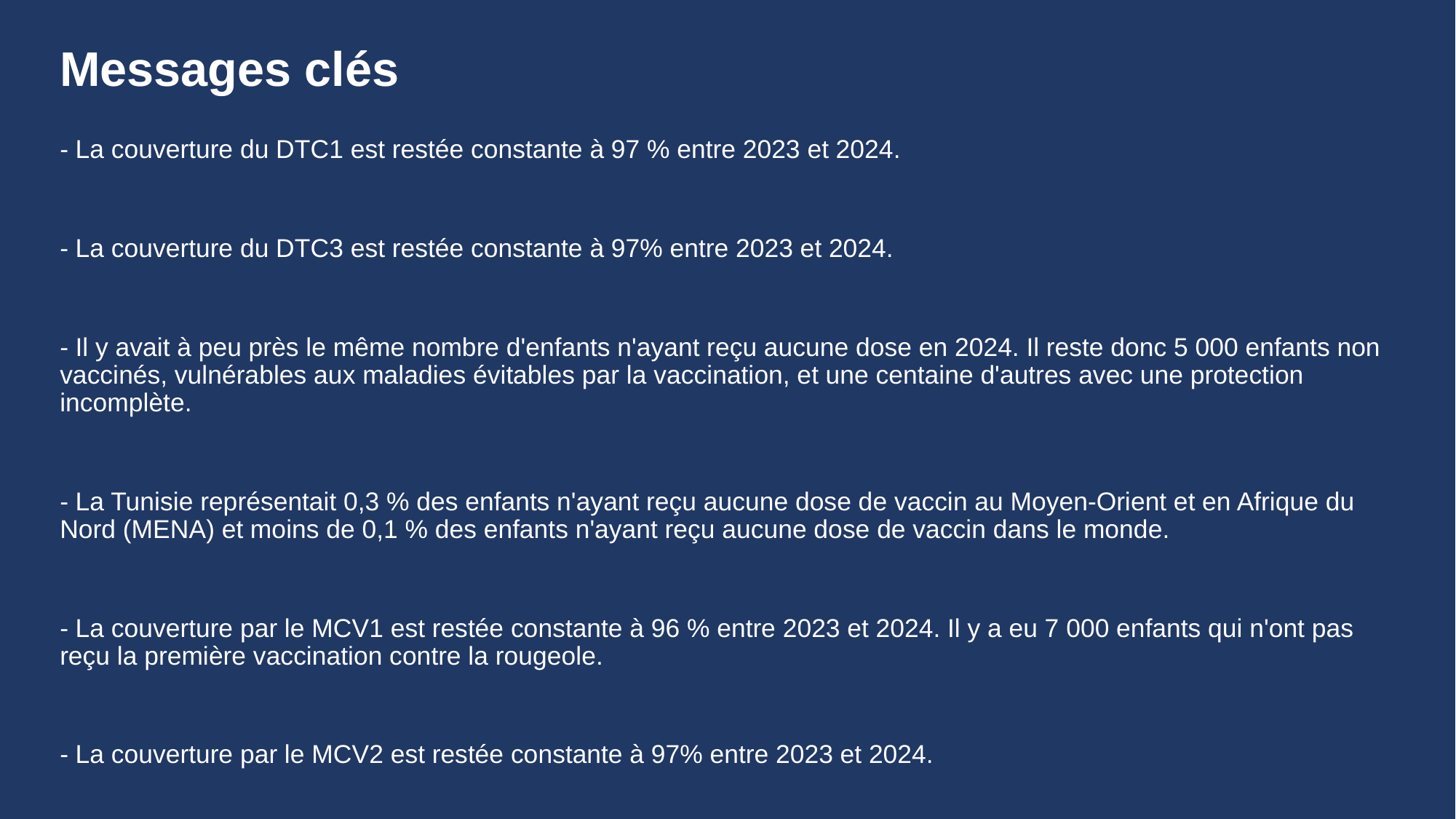

# Messages clés
- La couverture du DTC1 est restée constante à 97 % entre 2023 et 2024.

- La couverture du DTC3 est restée constante à 97% entre 2023 et 2024.

- Il y avait à peu près le même nombre d'enfants n'ayant reçu aucune dose en 2024. Il reste donc 5 000 enfants non vaccinés, vulnérables aux maladies évitables par la vaccination, et une centaine d'autres avec une protection incomplète.

- La Tunisie représentait 0,3 % des enfants n'ayant reçu aucune dose de vaccin au Moyen-Orient et en Afrique du Nord (MENA) et moins de 0,1 % des enfants n'ayant reçu aucune dose de vaccin dans le monde.

- La couverture par le MCV1 est restée constante à 96 % entre 2023 et 2024. Il y a eu 7 000 enfants qui n'ont pas reçu la première vaccination contre la rougeole.

- La couverture par le MCV2 est restée constante à 97% entre 2023 et 2024.

- Le vaccin contre le papillomavirus humain (HPV) n'a pas été introduit.